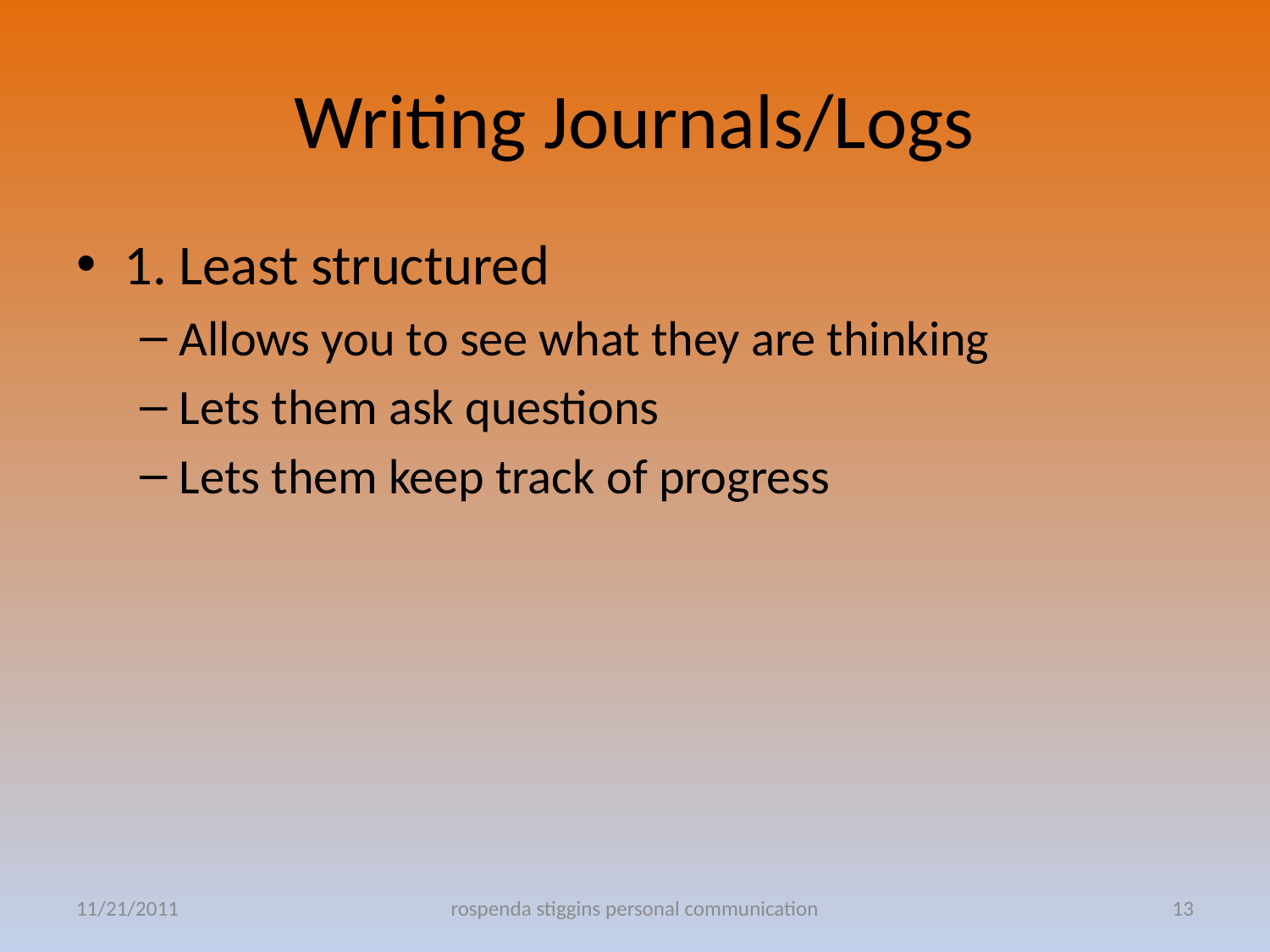

# Writing Journals/Logs
1. Least structured
Allows you to see what they are thinking
Lets them ask questions
Lets them keep track of progress

11/21/2011
rospenda stiggins personal communication
13